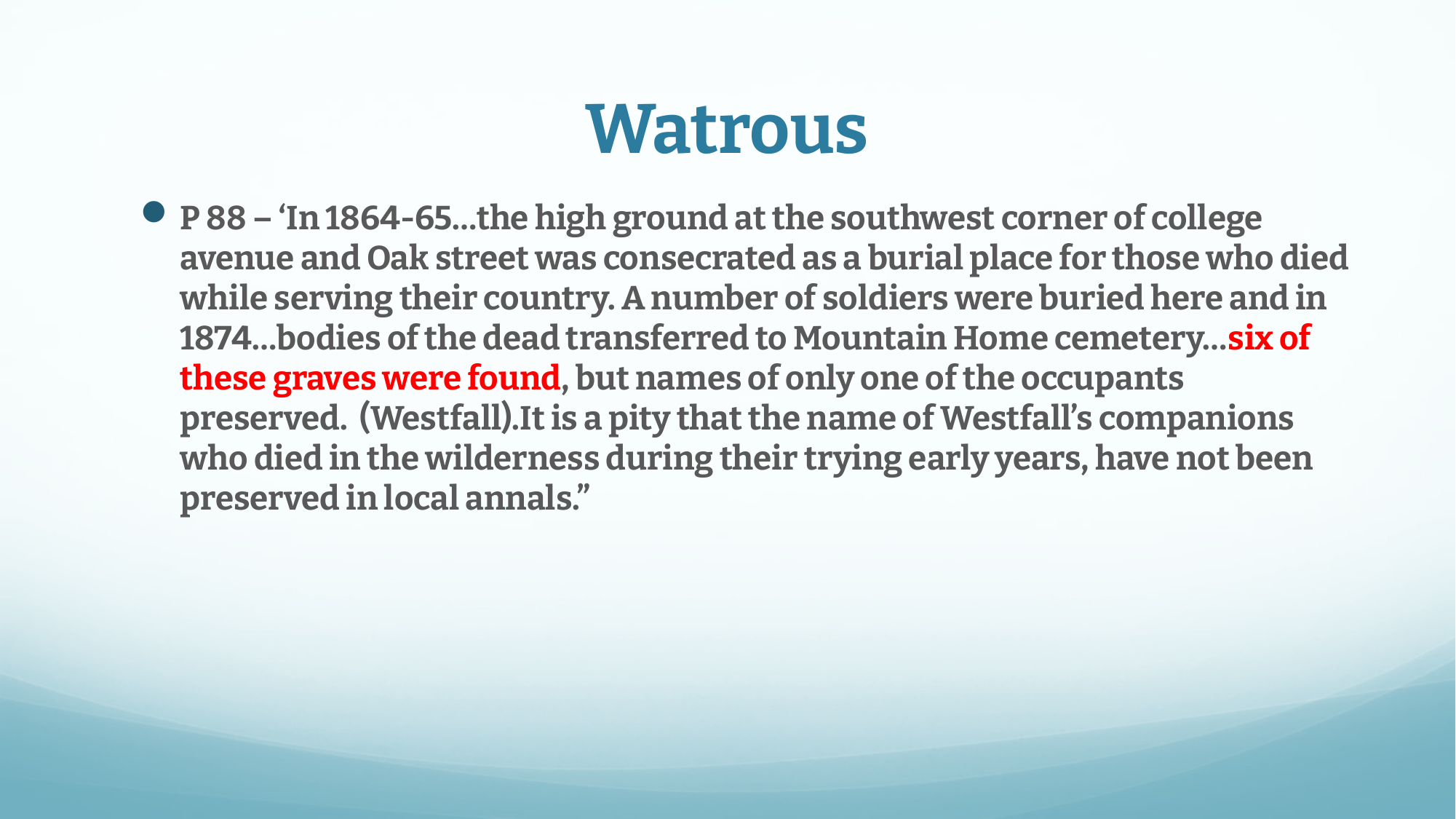

# Watrous
P 88 – ‘In 1864-65…the high ground at the southwest corner of college avenue and Oak street was consecrated as a burial place for those who died while serving their country. A number of soldiers were buried here and in 1874…bodies of the dead transferred to Mountain Home cemetery…six of these graves were found, but names of only one of the occupants preserved.  (Westfall).It is a pity that the name of Westfall’s companions who died in the wilderness during their trying early years, have not been preserved in local annals.”